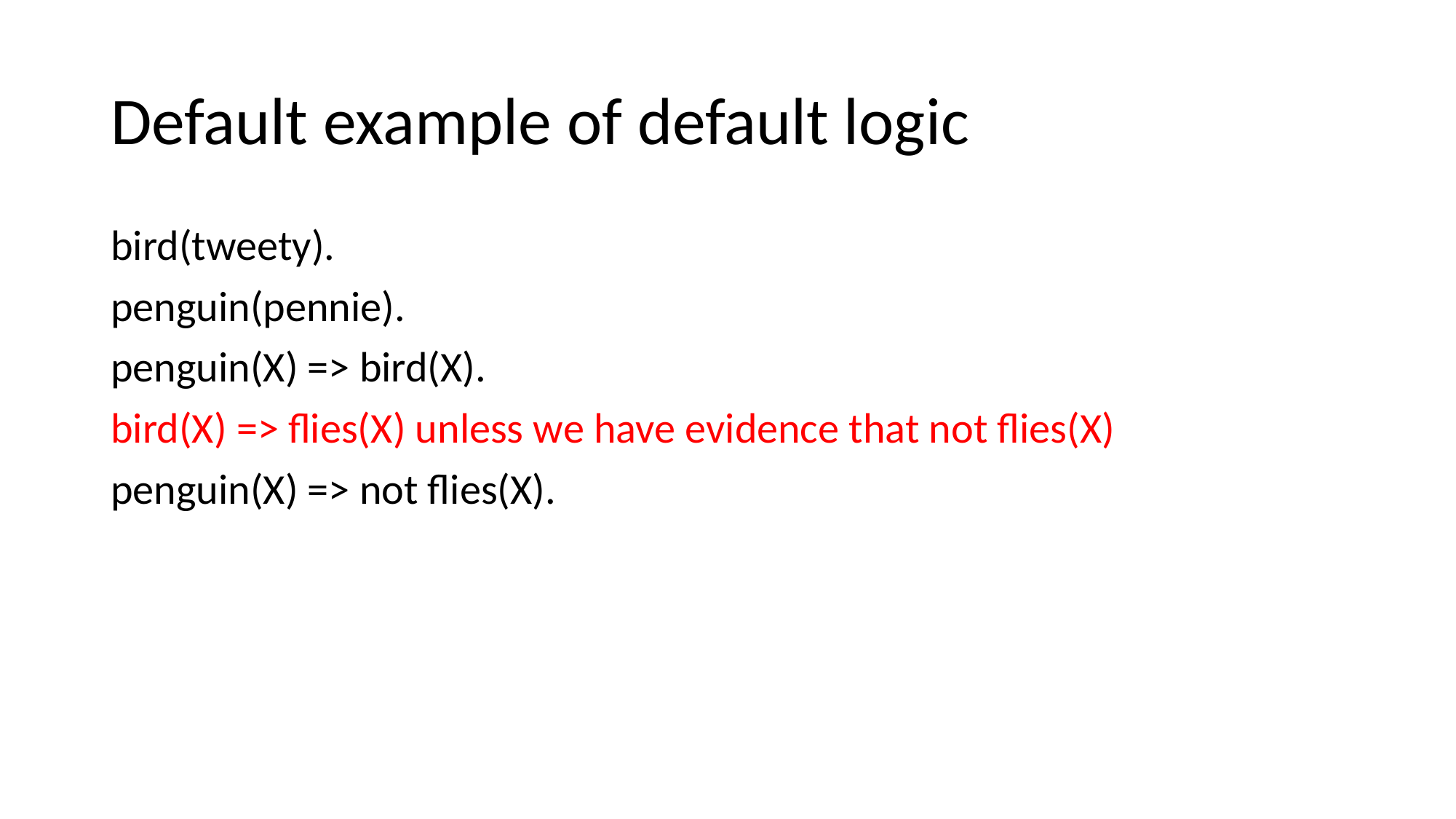

# Default example of default logic
bird(tweety).
penguin(pennie).
penguin(X) => bird(X).
bird(X) => flies(X) unless we have evidence that not flies(X)
penguin(X) => not flies(X).